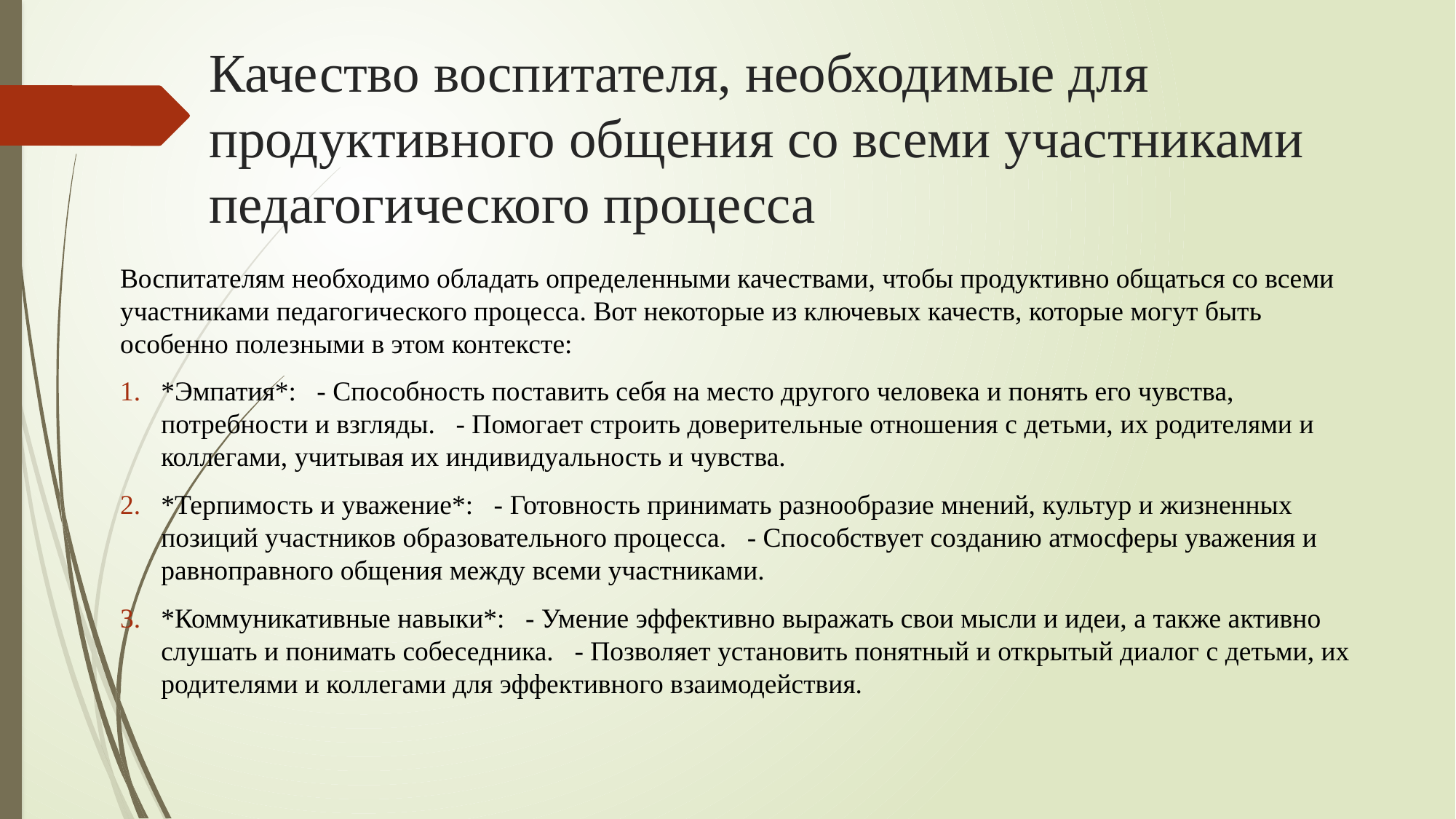

# Качество воспитателя, необходимые для продуктивного общения со всеми участниками педагогического процесса
Воспитателям необходимо обладать определенными качествами, чтобы продуктивно общаться со всеми участниками педагогического процесса. Вот некоторые из ключевых качеств, которые могут быть особенно полезными в этом контексте:
*Эмпатия*:   - Способность поставить себя на место другого человека и понять его чувства, потребности и взгляды.   - Помогает строить доверительные отношения с детьми, их родителями и коллегами, учитывая их индивидуальность и чувства.
*Терпимость и уважение*:   - Готовность принимать разнообразие мнений, культур и жизненных позиций участников образовательного процесса.   - Способствует созданию атмосферы уважения и равноправного общения между всеми участниками.
*Коммуникативные навыки*:   - Умение эффективно выражать свои мысли и идеи, а также активно слушать и понимать собеседника.   - Позволяет установить понятный и открытый диалог с детьми, их родителями и коллегами для эффективного взаимодействия.